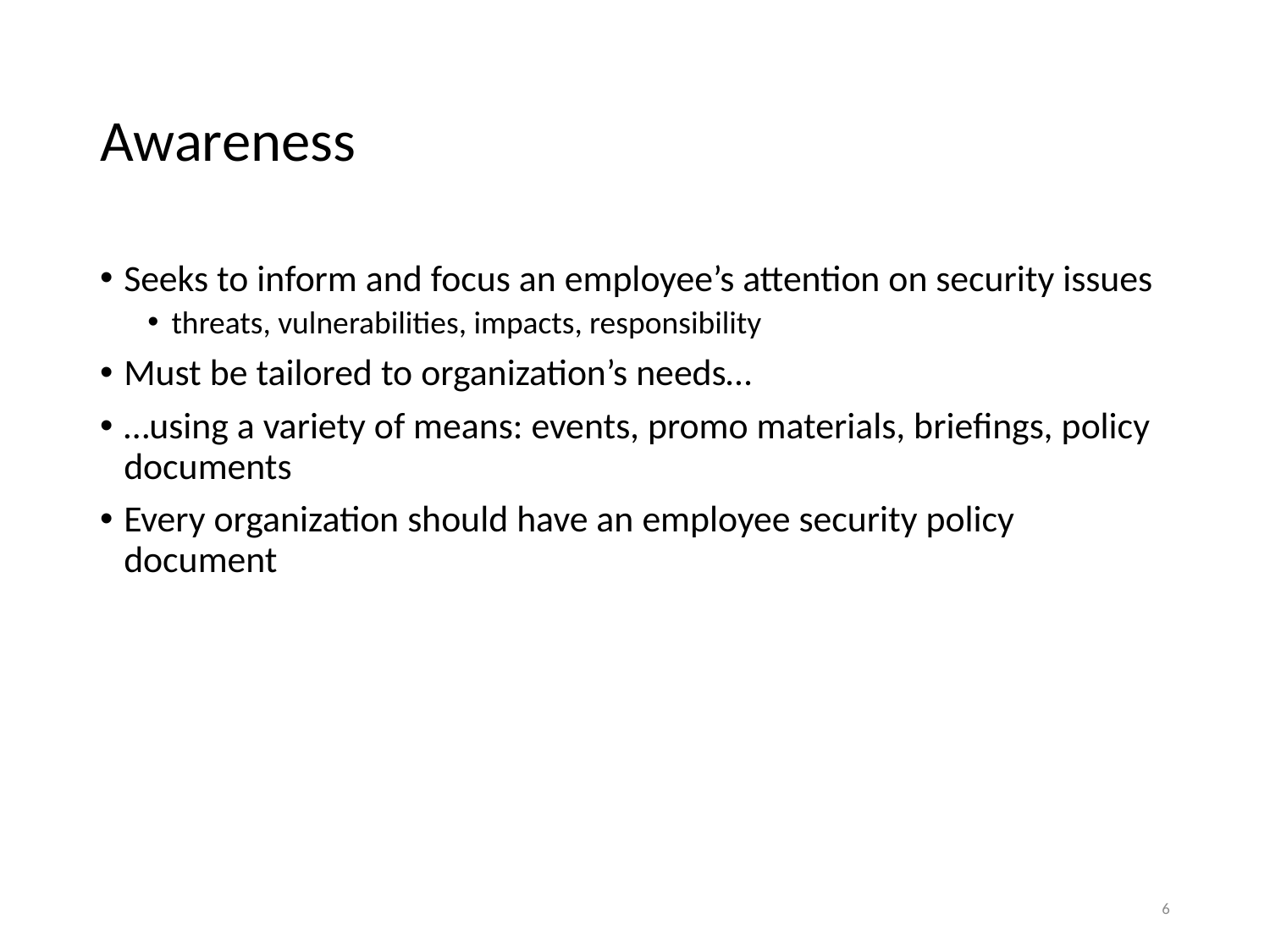

# Awareness
Seeks to inform and focus an employee’s attention on security issues
threats, vulnerabilities, impacts, responsibility
Must be tailored to organization’s needs…
…using a variety of means: events, promo materials, briefings, policy documents
Every organization should have an employee security policy document
6